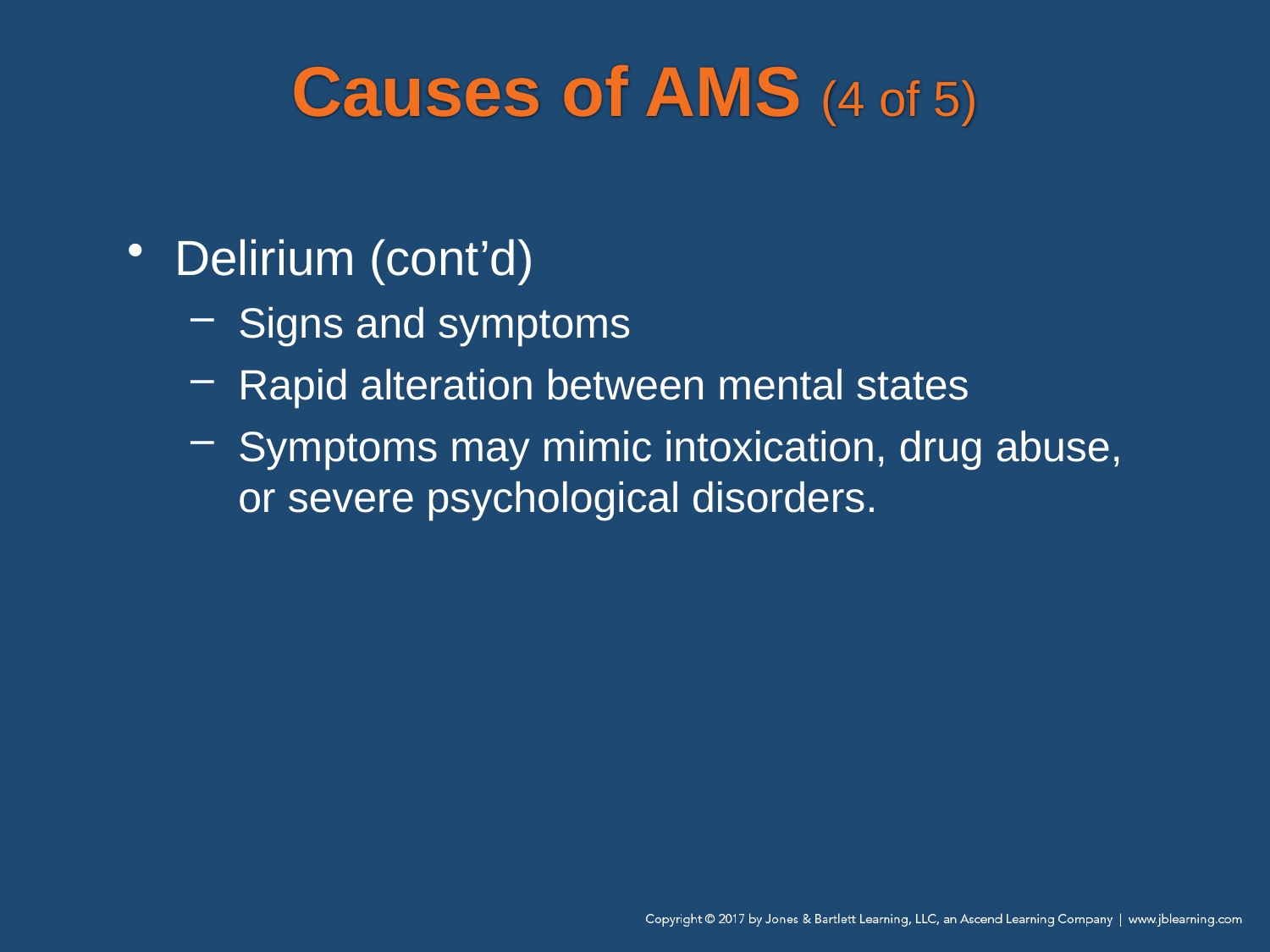

# Causes of AMS (4 of 5)
Delirium (cont’d)
Signs and symptoms
Rapid alteration between mental states
Symptoms may mimic intoxication, drug abuse, or severe psychological disorders.